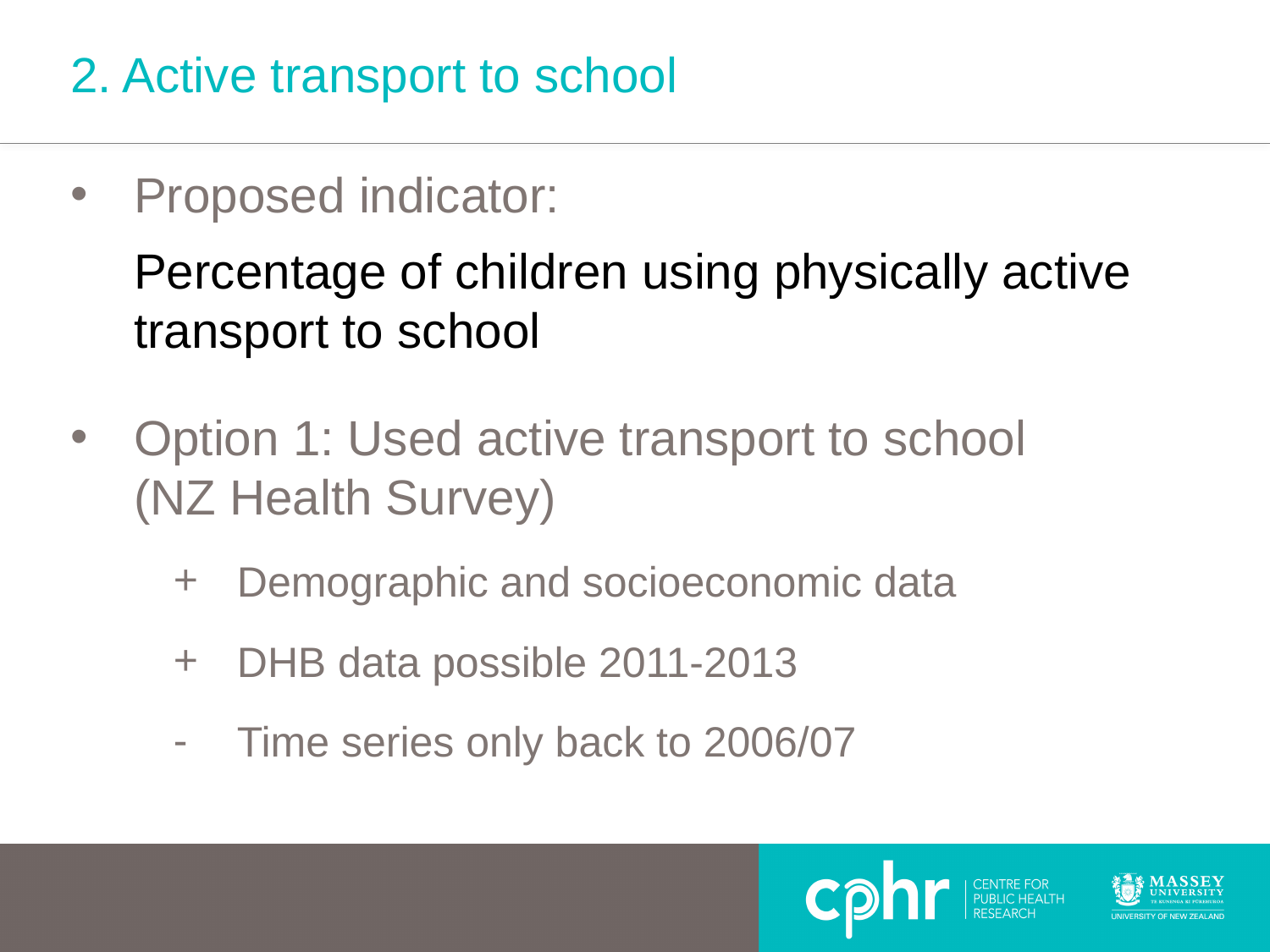

# 2. Active transport to school
Proposed indicator:
Percentage of children using physically active transport to school
Option 1: Used active transport to school
(NZ Health Survey)
Demographic and socioeconomic data
DHB data possible 2011-2013
Time series only back to 2006/07